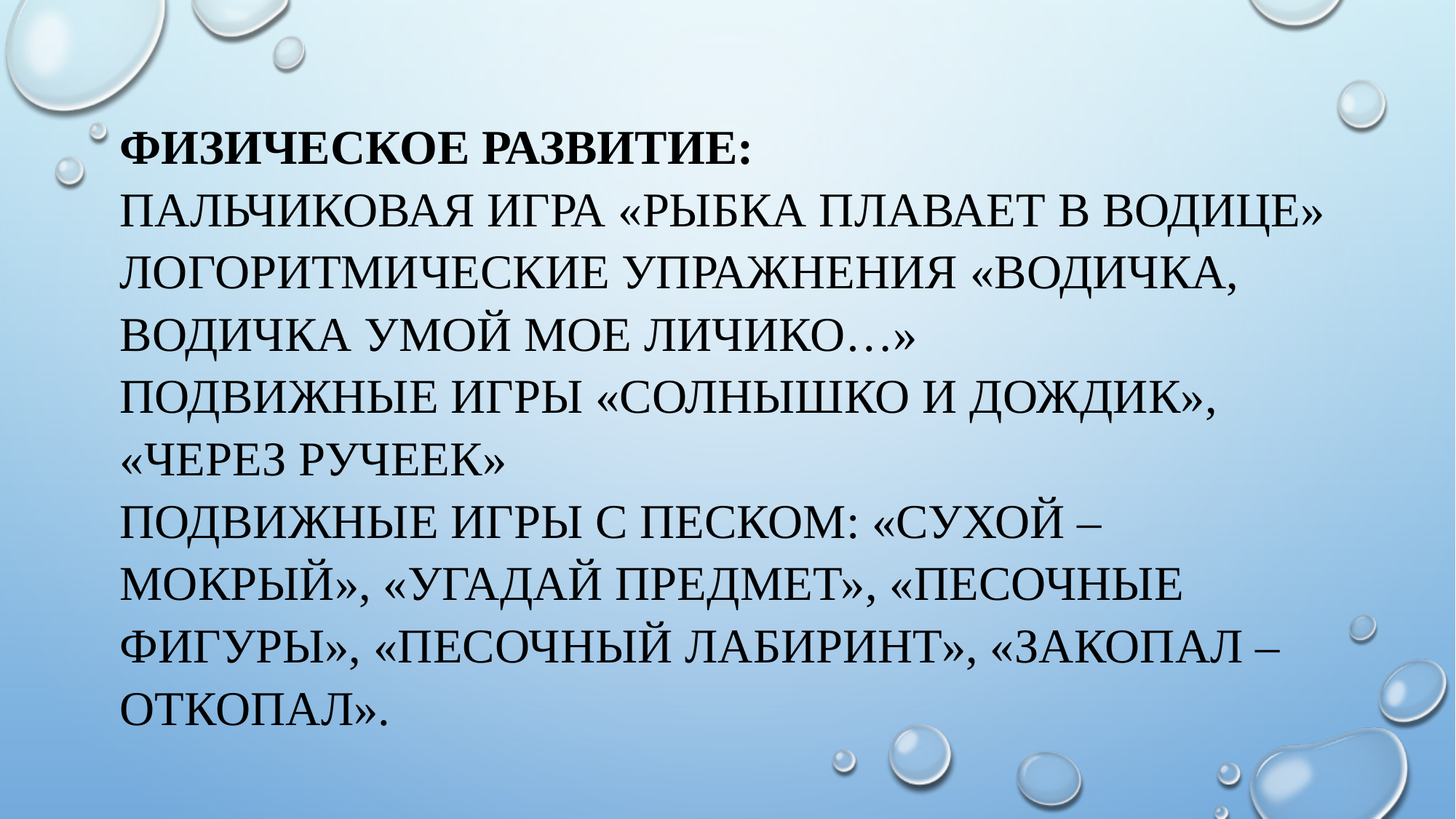

# Физическое развитие: Пальчиковая игра «Рыбка плавает в водице» Логоритмические упражнения «Водичка, водичка умой мое личико…» Подвижные игры «Солнышко и дождик», «Через ручеек» Подвижные игры с песком: «Сухой – мокрый», «Угадай предмет», «Песочные фигуры», «Песочный лабиринт», «Закопал – откопал».